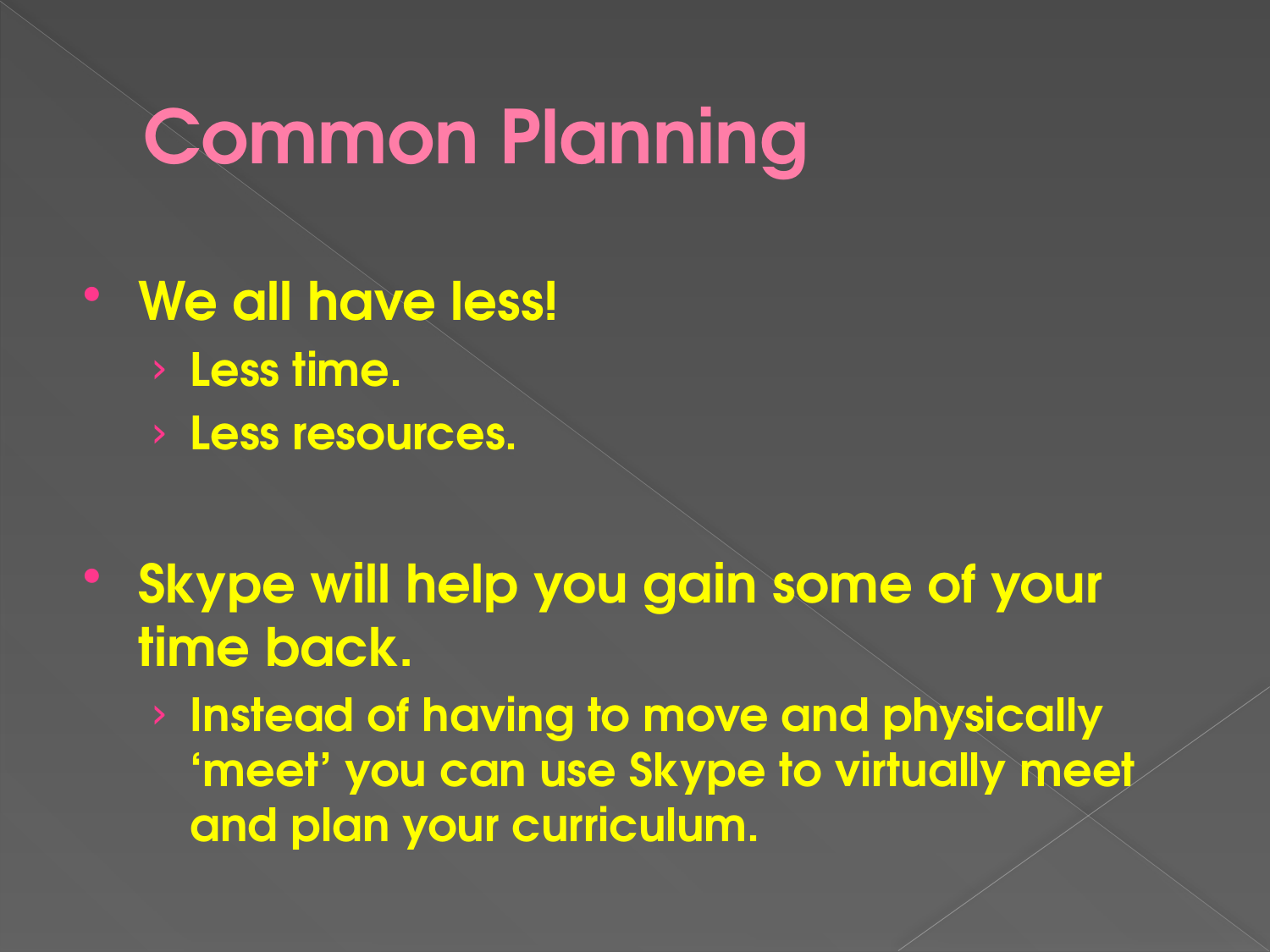

# Common Planning
We all have less!
Less time.
Less resources.

Skype will help you gain some of your time back.
Instead of having to move and physically ‘meet’ you can use Skype to virtually meet and plan your curriculum.